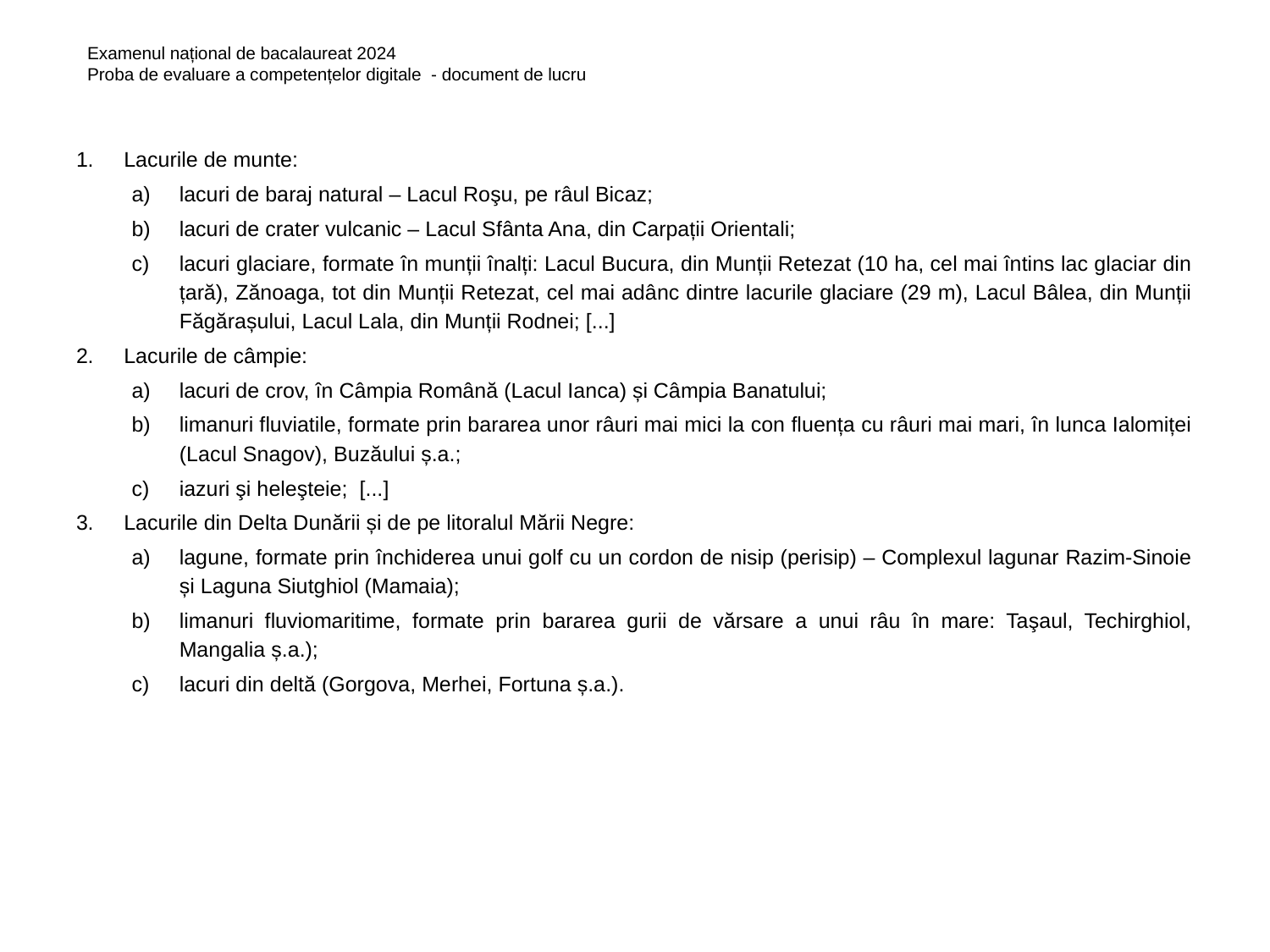

Examenul național de bacalaureat 2024
Proba de evaluare a competențelor digitale  - document de lucru
Lacurile de munte:
lacuri de baraj natural – Lacul Roşu, pe râul Bicaz;
lacuri de crater vulcanic – Lacul Sfânta Ana, din Carpații Orientali;
lacuri glaciare, formate în munții înalți: Lacul Bucura, din Munții Retezat (10 ha, cel mai întins lac glaciar din țară), Zănoaga, tot din Munții Retezat, cel mai adânc dintre lacurile glaciare (29 m), Lacul Bâlea, din Munții Făgărașului, Lacul Lala, din Munții Rodnei; [...]
Lacurile de câmpie:
lacuri de crov, în Câmpia Română (Lacul Ianca) și Câmpia Banatului;
limanuri fluviatile, formate prin bararea unor râuri mai mici la con fluența cu râuri mai mari, în lunca Ialomiței (Lacul Snagov), Buzăului ș.a.;
iazuri şi heleşteie;  [...]
Lacurile din Delta Dunării și de pe litoralul Mării Negre:
lagune, formate prin închiderea unui golf cu un cordon de nisip (perisip) – Complexul lagunar Razim-Sinoie și Laguna Siutghiol (Mamaia);
limanuri fluviomaritime, formate prin bararea gurii de vărsare a unui râu în mare: Taşaul, Techirghiol, Mangalia ș.a.);
lacuri din deltă (Gorgova, Merhei, Fortuna ș.a.).